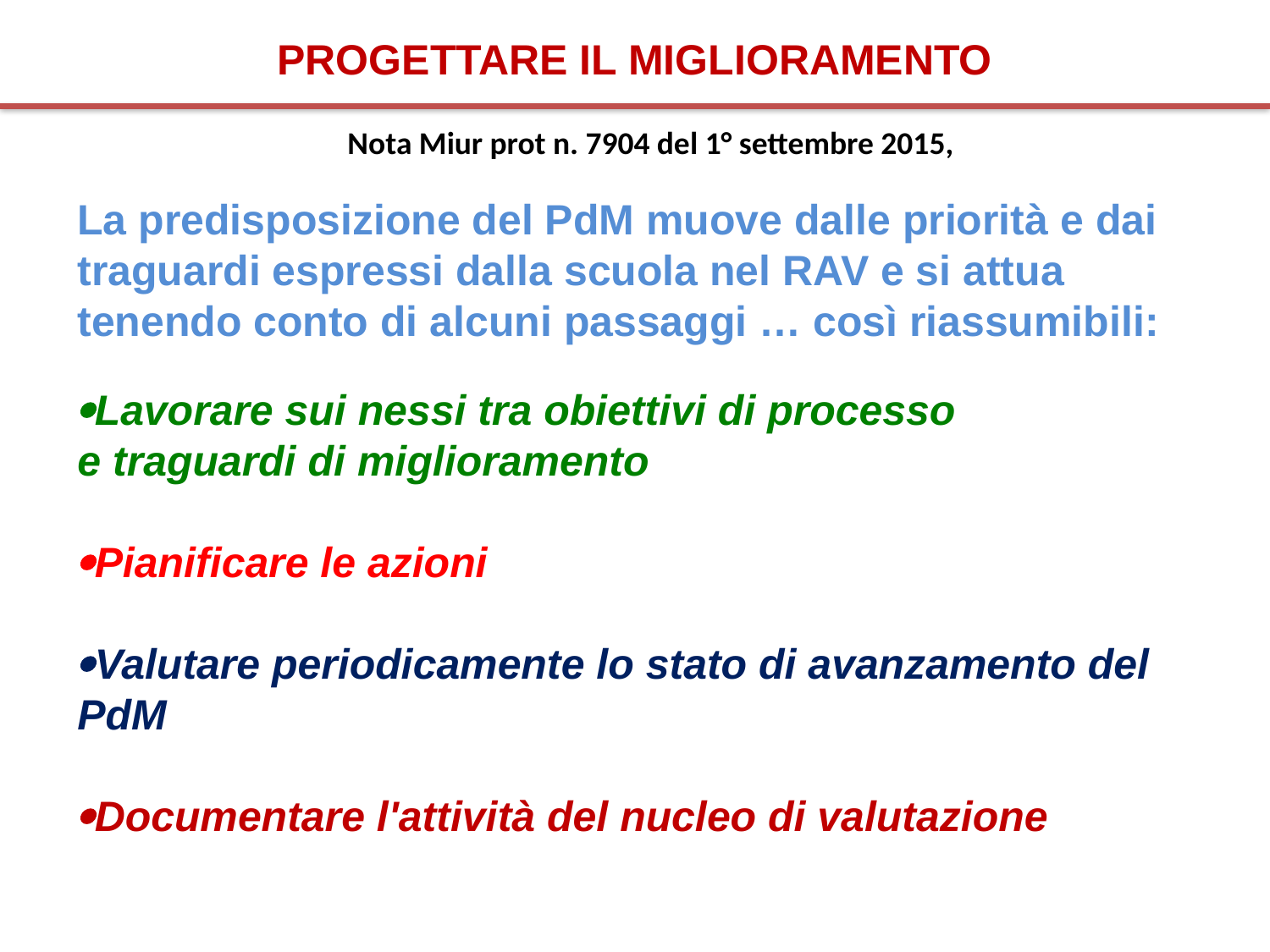

PROGETTARE IL MIGLIORAMENTO
Nota Miur prot n. 7904 del 1° settembre 2015,
La predisposizione del PdM muove dalle priorità e dai traguardi espressi dalla scuola nel RAV e si attua tenendo conto di alcuni passaggi … così riassumibili:

•Lavorare sui nessi tra obiettivi di processo
e traguardi di miglioramento

•Pianificare le azioni

•Valutare periodicamente lo stato di avanzamento del PdM

•Documentare l'attività del nucleo di valutazione